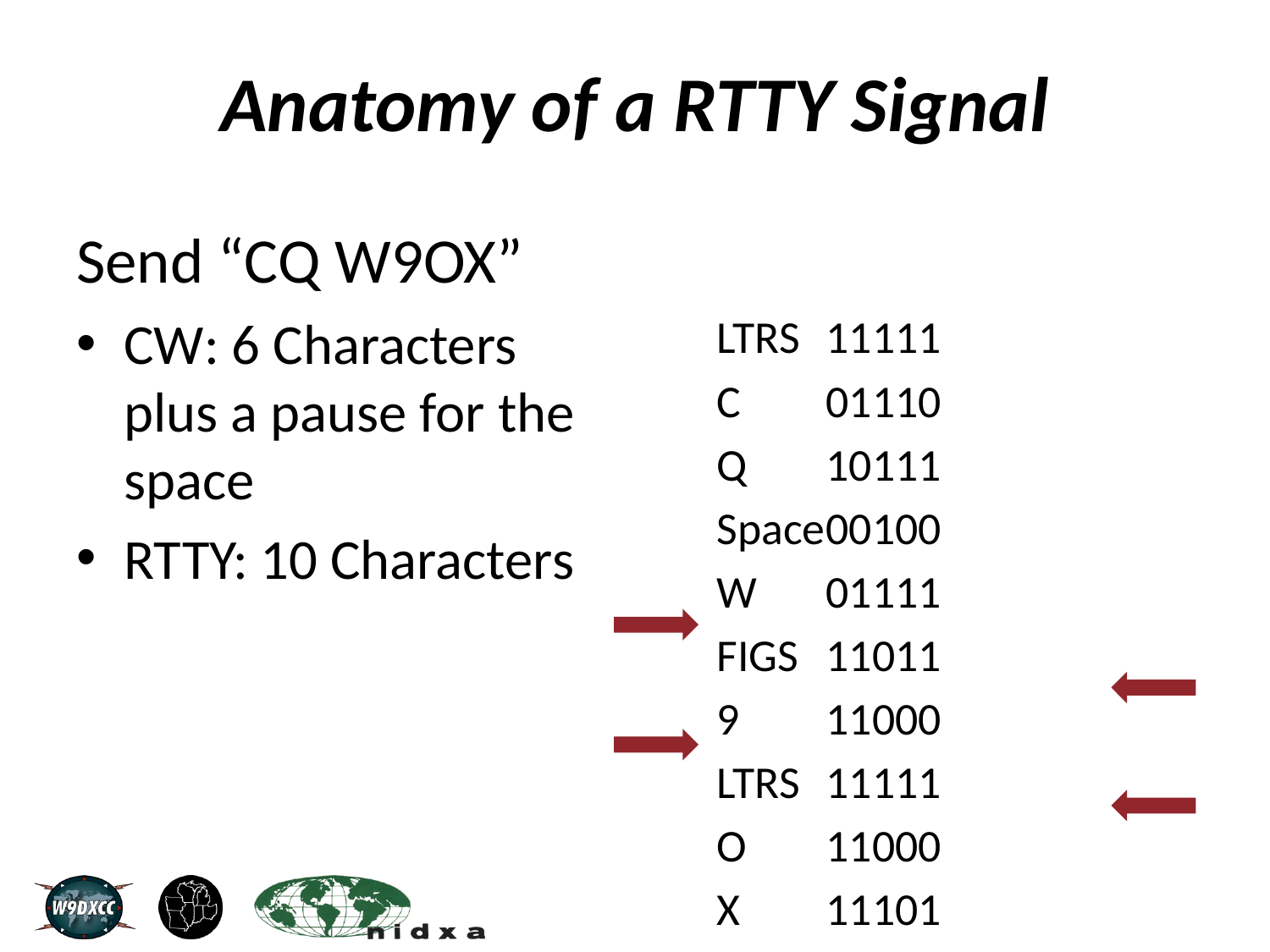

# Anatomy of a RTTY Signal
Send “CQ W9OX”

LTRS	11111
C	01110
Q	10111
Space	00100
W	01111
FIGS	11011
9	11000
LTRS	11111
O	11000
X	11101

CW: 6 Characters plus a pause for the space
RTTY: 10 Characters